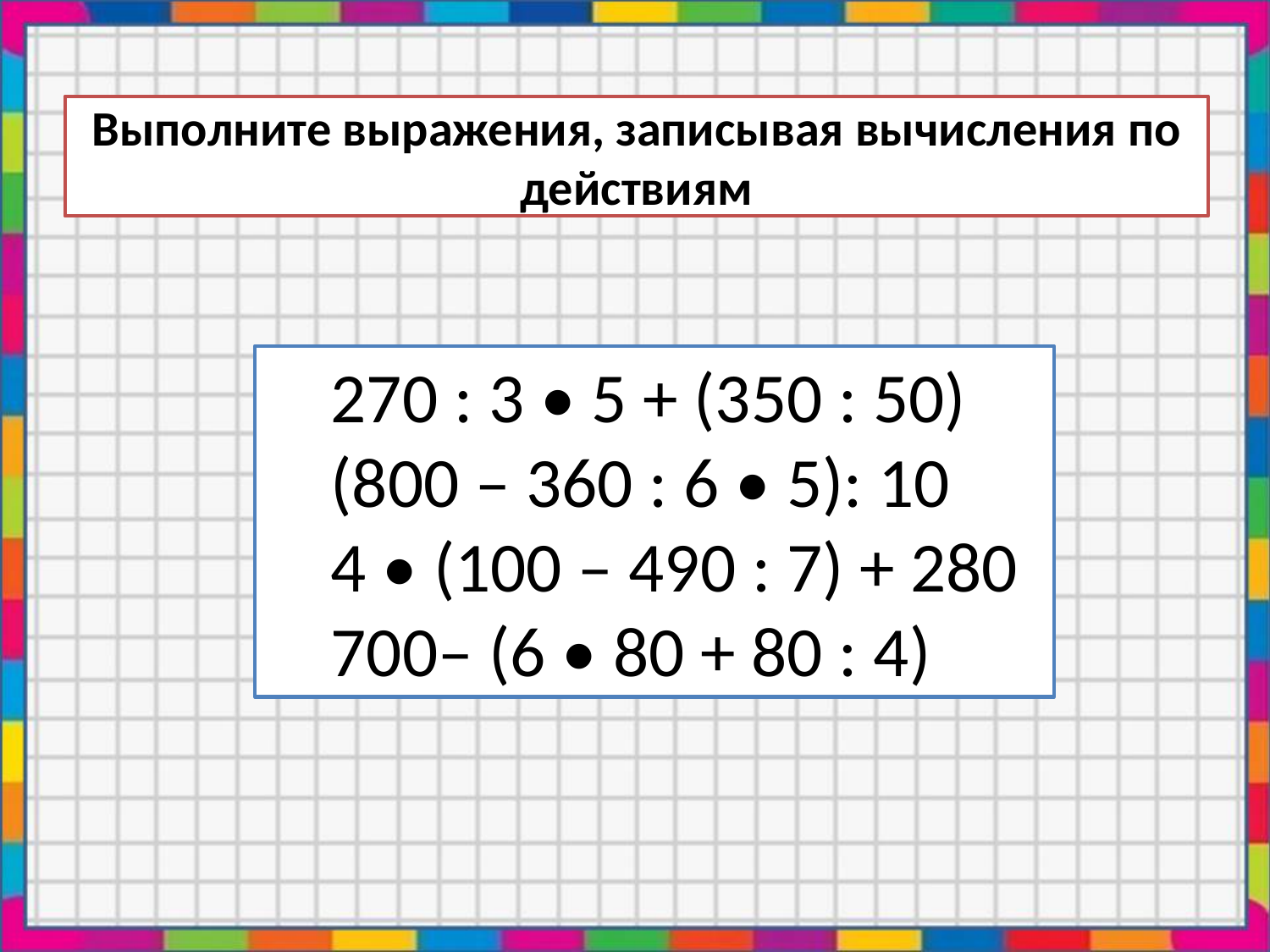

# Выполните выражения, записывая вычисления по действиям
    270 : 3 • 5 + (350 : 50)
    (800 – 360 : 6 • 5): 10
    4 • (100 – 490 : 7) + 280
    700– (6 • 80 + 80 : 4)